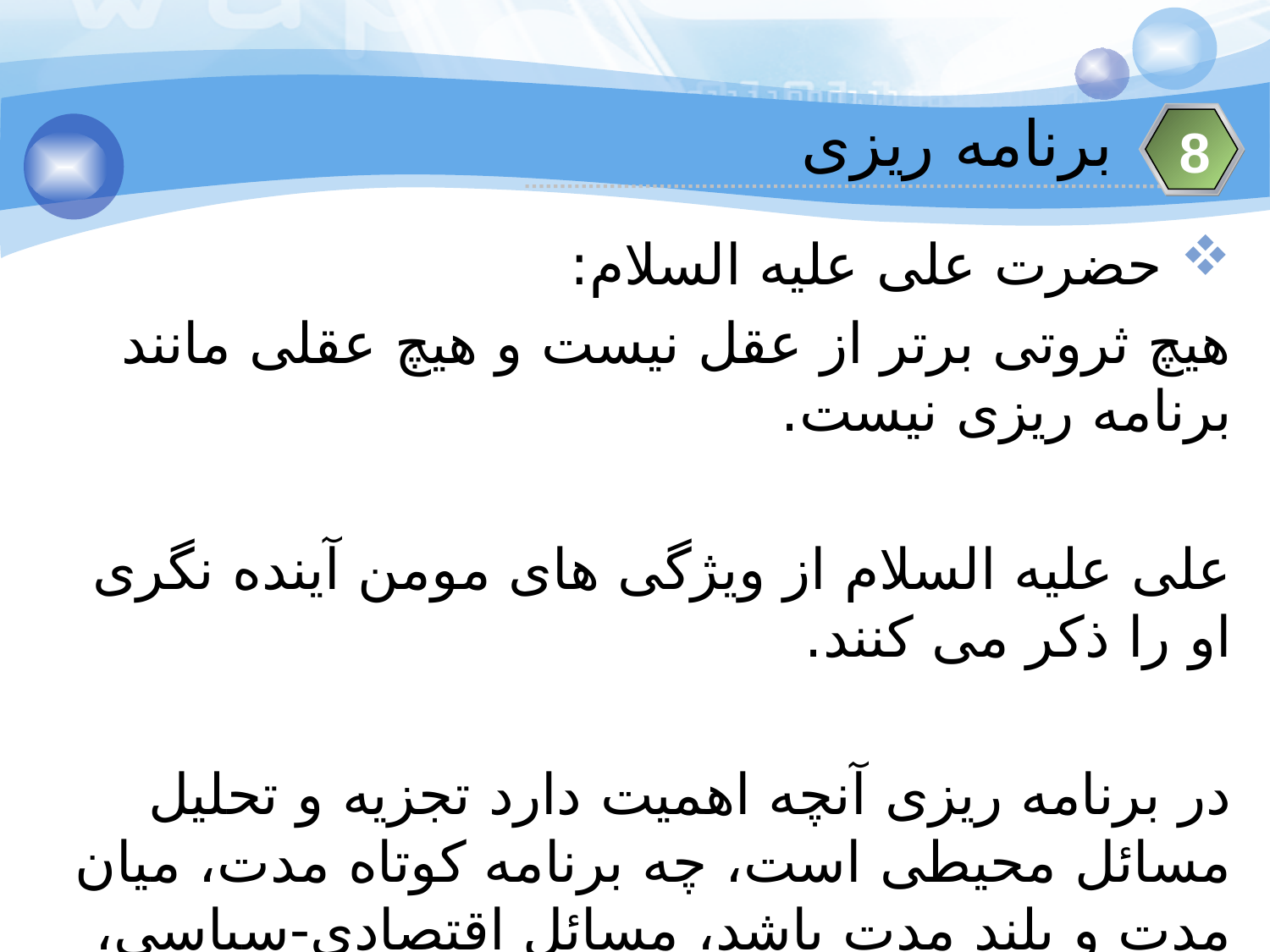

برنامه ریزی

8

 حضرت علی علیه السلام:
هیچ ثروتی برتر از عقل نیست و هیچ عقلی مانند برنامه ریزی نیست.

علی علیه السلام از ویژگی های مومن آینده نگری او را ذکر می کنند.

در برنامه ریزی آنچه اهمیت دارد تجزیه و تحلیل مسائل محیطی است، چه برنامه کوتاه مدت، میان مدت و بلند مدت باشد، مسائل اقتصادی-سیاسی، اجتماعی و... همگی در چگونگی تدوین برنامه تاثیر خواهند داشت.